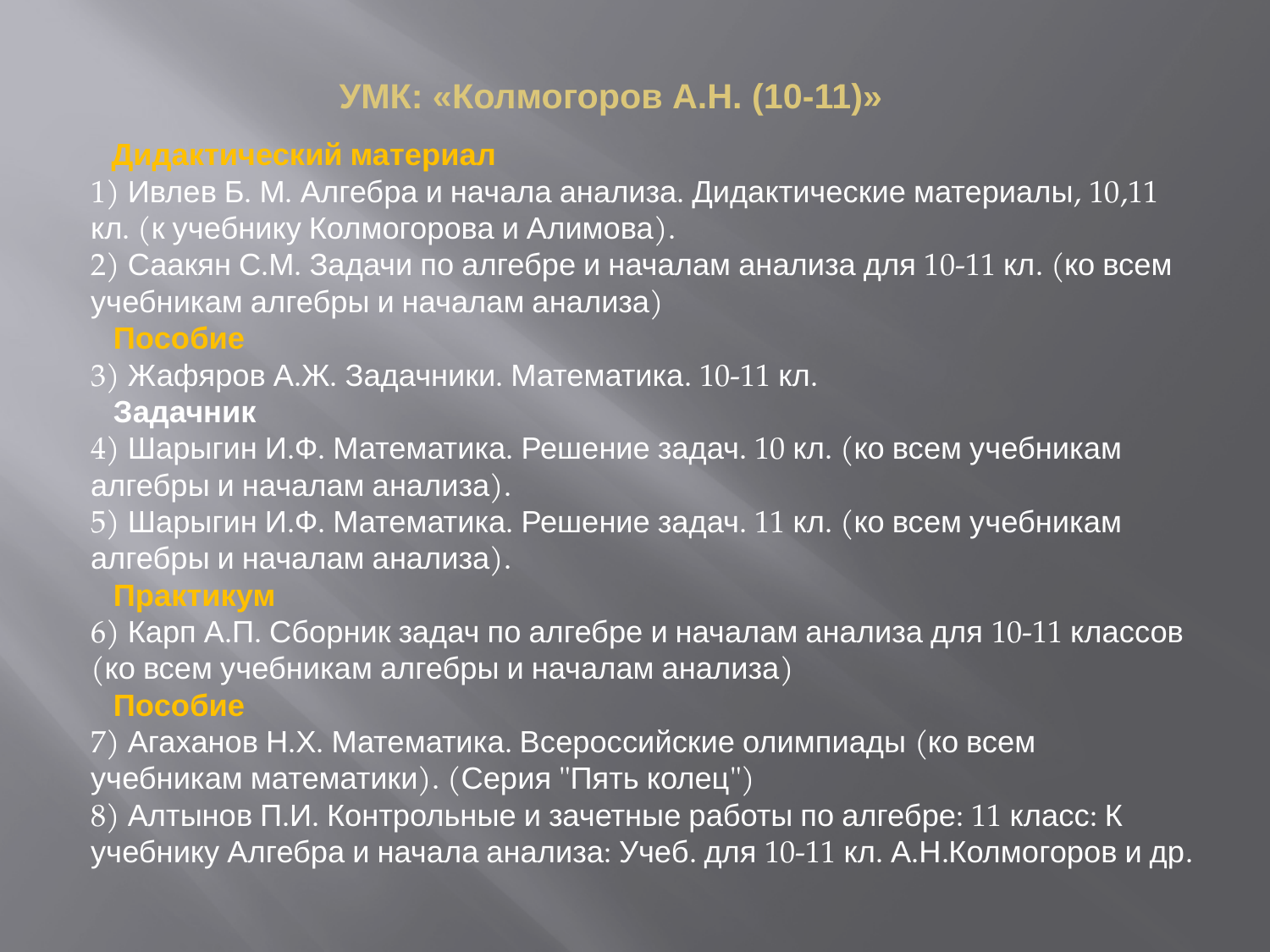

# УМК: «Колмогоров А.Н. (10-11)»
   Дидактический материал
1) Ивлев Б. М. Алгебра и начала анализа. Дидактические материалы, 10,11 кл. (к учебнику Колмогорова и Алимова).  
2) Саакян С.М. Задачи по алгебре и началам анализа для 10-11 кл. (ко всем учебникам алгебры и началам анализа)  
   Пособие
3) Жафяров А.Ж. Задачники. Математика. 10-11 кл.  
   Задачник
4) Шарыгин И.Ф. Математика. Решение задач. 10 кл. (ко всем учебникам алгебры и началам анализа).  
5) Шарыгин И.Ф. Математика. Решение задач. 11 кл. (ко всем учебникам алгебры и началам анализа).  
   Практикум
6) Карп А.П. Сборник задач по алгебре и началам анализа для 10-11 классов (ко всем учебникам алгебры и началам анализа)  
   Пособие
7) Агаханов Н.Х. Математика. Всероссийские олимпиады (ко всем учебникам математики). (Серия "Пять колец")  
8) Алтынов П.И. Контрольные и зачетные работы по алгебре: 11 класс: К учебнику Алгебра и начала анализа: Учеб. для 10-11 кл. А.Н.Колмогоров и др.